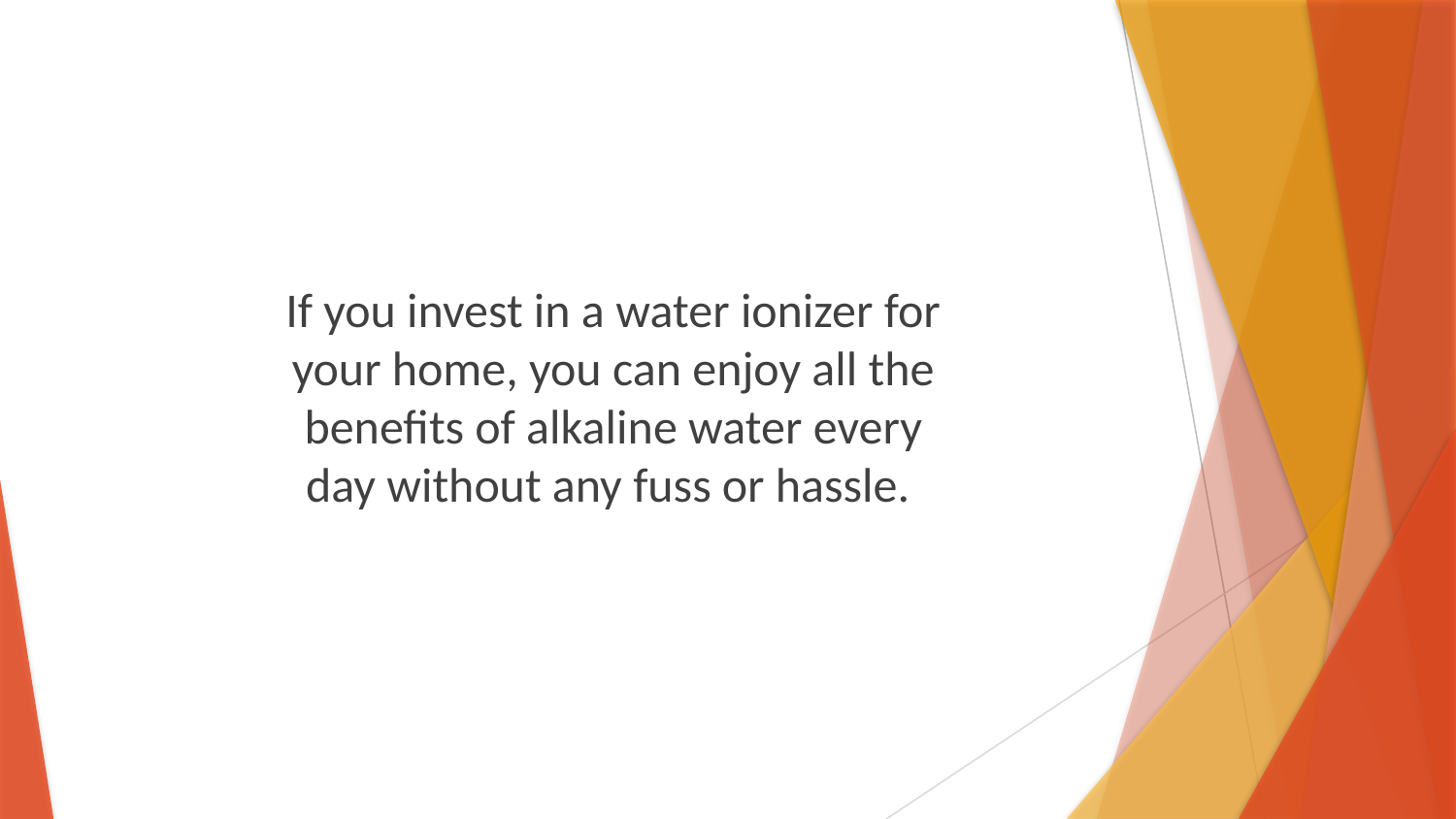

If you invest in a water ionizer for your home, you can enjoy all the benefits of alkaline water every day without any fuss or hassle.